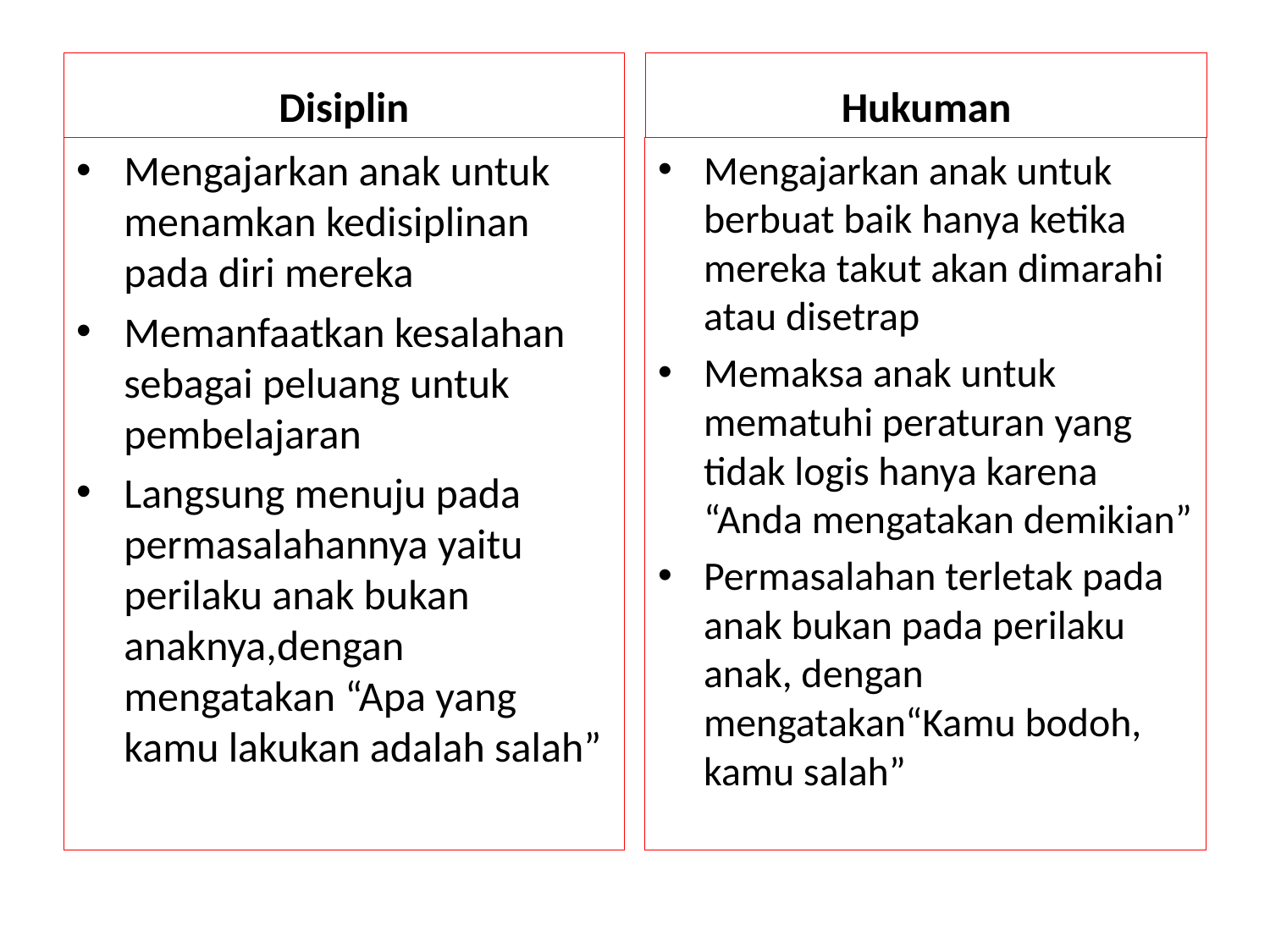

Hukuman
Disiplin
Mengajarkan anak untuk menamkan kedisiplinan pada diri mereka
Memanfaatkan kesalahan sebagai peluang untuk pembelajaran
Langsung menuju pada permasalahannya yaitu perilaku anak bukan anaknya,dengan mengatakan “Apa yang kamu lakukan adalah salah”
Mengajarkan anak untuk berbuat baik hanya ketika mereka takut akan dimarahi atau disetrap
Memaksa anak untuk mematuhi peraturan yang tidak logis hanya karena “Anda mengatakan demikian”
Permasalahan terletak pada anak bukan pada perilaku anak, dengan mengatakan“Kamu bodoh, kamu salah”